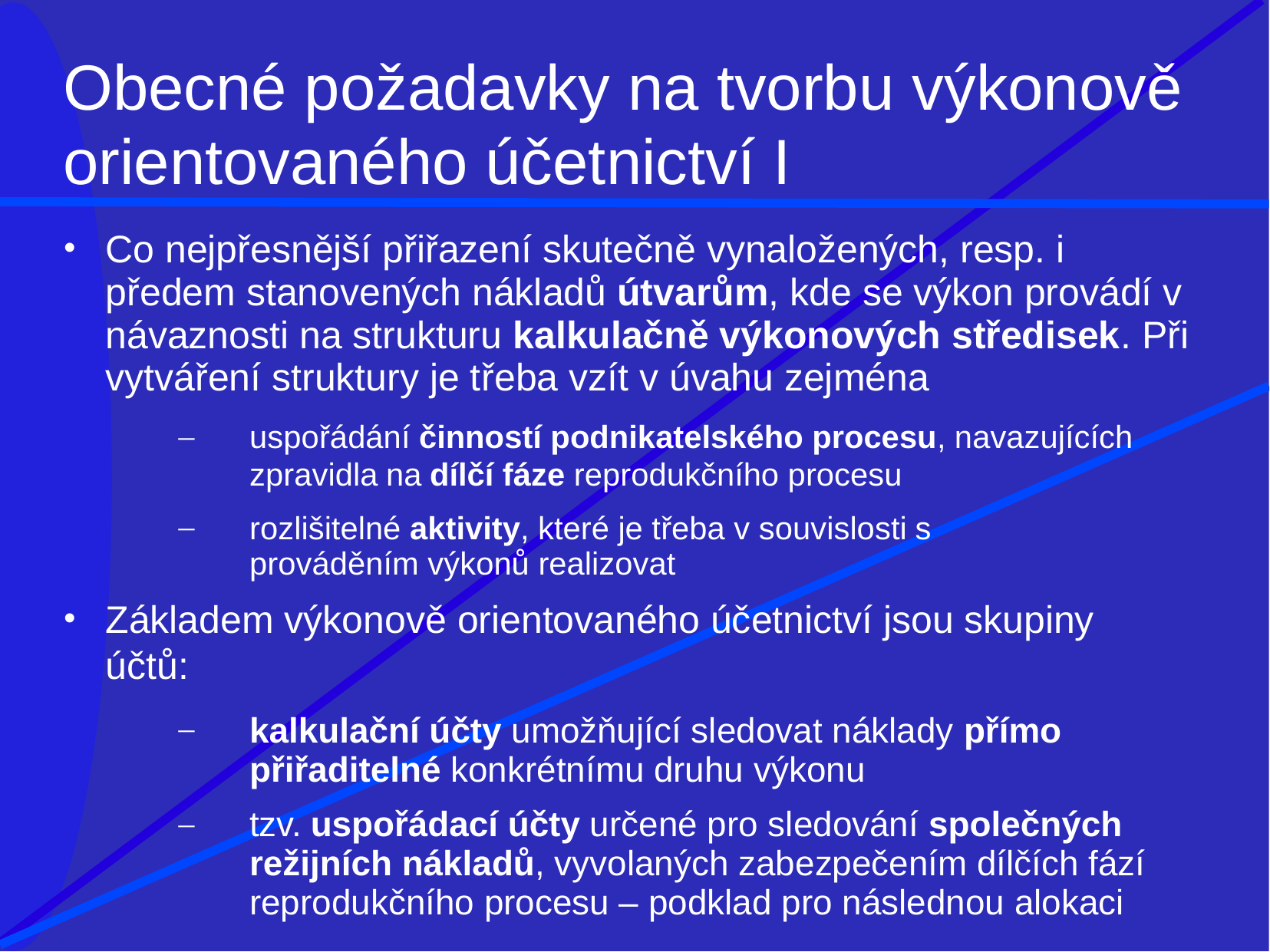

# Obecné požadavky na tvorbu výkonově
orientovaného účetnictví I
Co nejpřesnější přiřazení skutečně vynaložených, resp. i předem stanovených nákladů útvarům, kde se výkon provádí v návaznosti na strukturu kalkulačně výkonových středisek. Při vytváření struktury je třeba vzít v úvahu zejména
uspořádání činností podnikatelského procesu, navazujících
zpravidla na dílčí fáze reprodukčního procesu
rozlišitelné aktivity, které je třeba v souvislosti s prováděním výkonů realizovat
Základem výkonově orientovaného účetnictví jsou skupiny účtů:
kalkulační účty umožňující sledovat náklady přímo přiřaditelné konkrétnímu druhu výkonu
tzv. uspořádací účty určené pro sledování společných režijních nákladů, vyvolaných zabezpečením dílčích fází reprodukčního procesu – podklad pro následnou alokaci